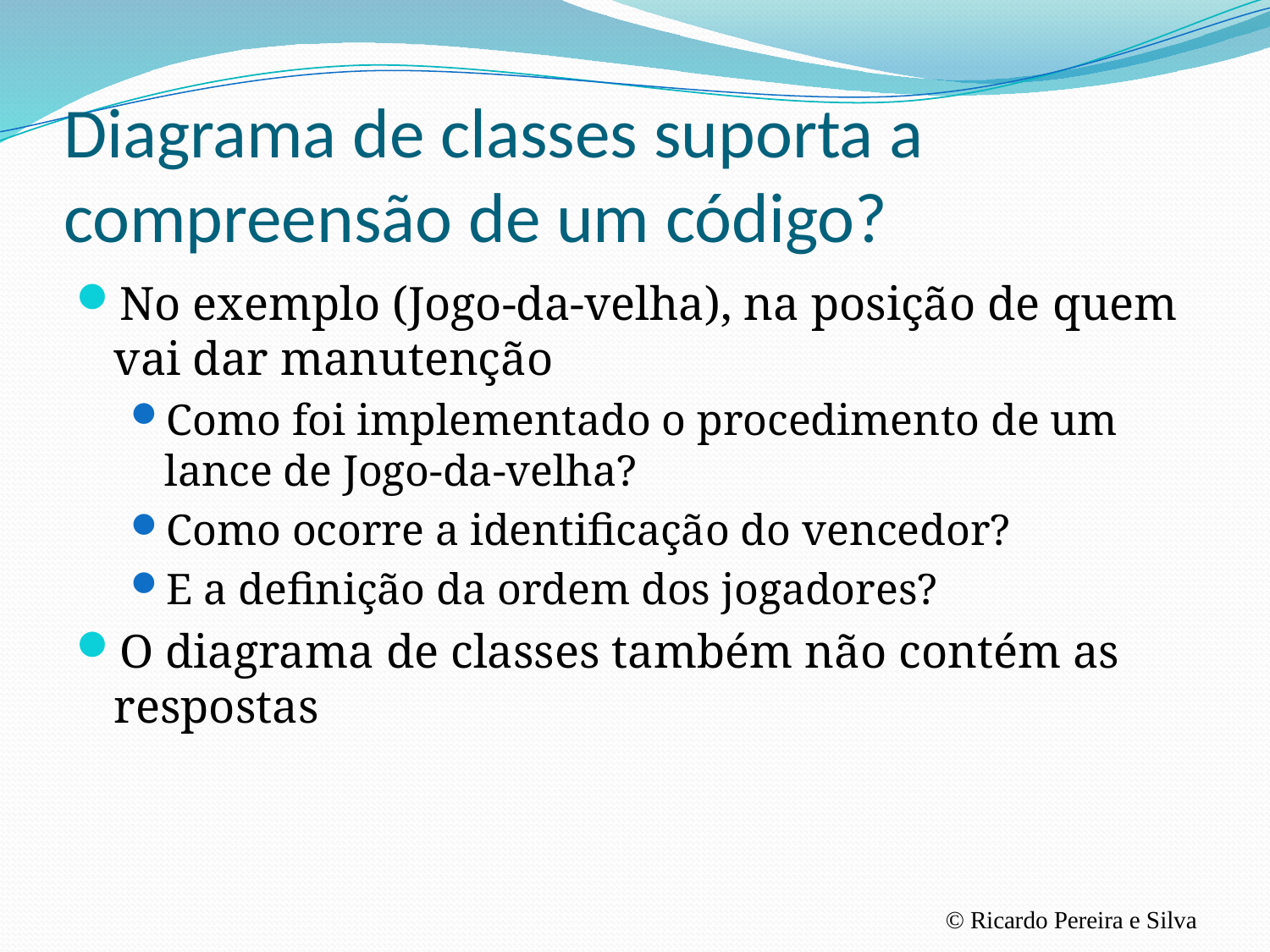

# Diagrama de classes suporta a compreensão de um código?
No exemplo (Jogo-da-velha), na posição de quem vai dar manutenção
Como foi implementado o procedimento de um lance de Jogo-da-velha?
Como ocorre a identificação do vencedor?
E a definição da ordem dos jogadores?
O diagrama de classes também não contém as respostas
© Ricardo Pereira e Silva